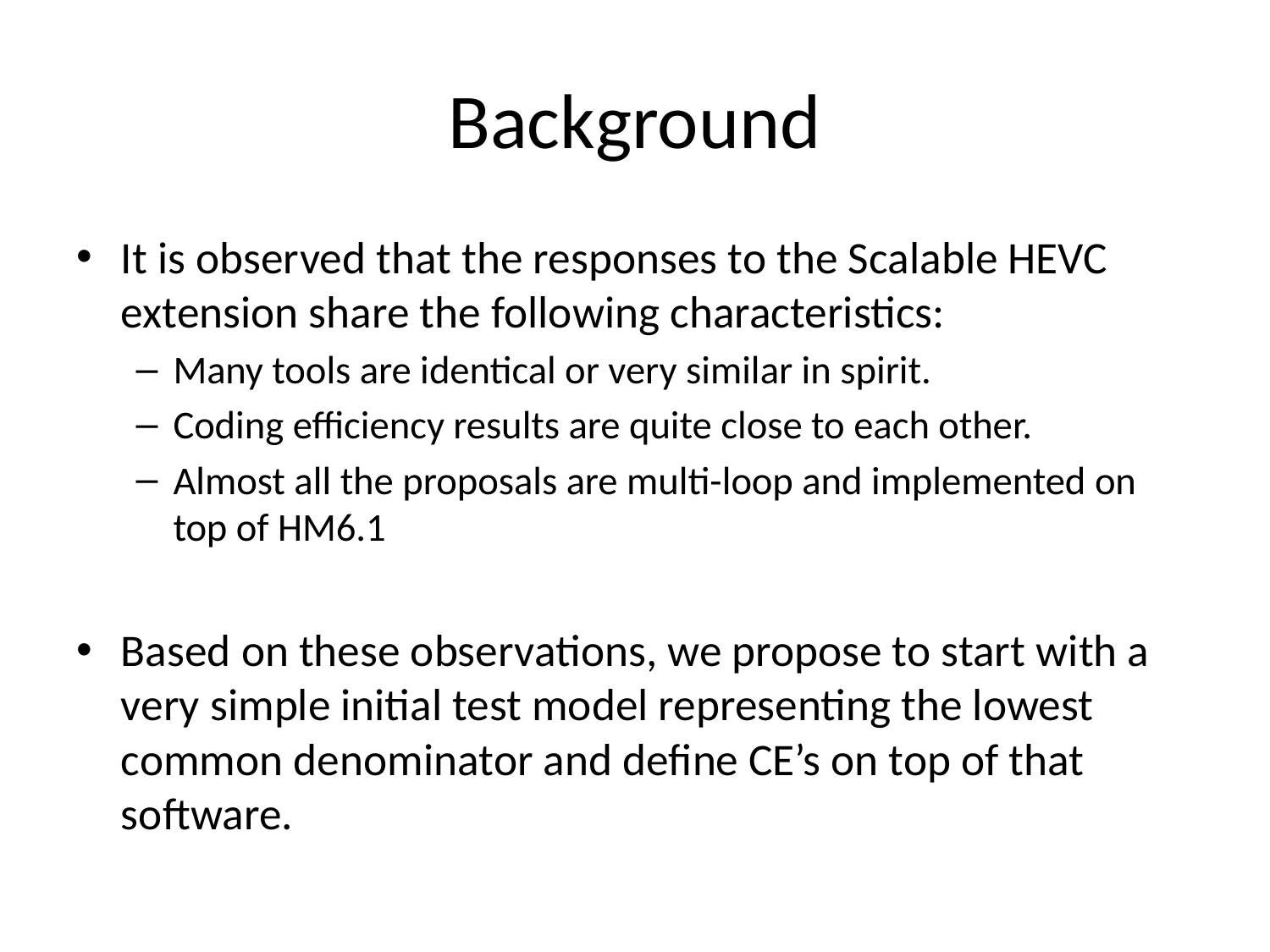

# Background
It is observed that the responses to the Scalable HEVC extension share the following characteristics:
Many tools are identical or very similar in spirit.
Coding efficiency results are quite close to each other.
Almost all the proposals are multi-loop and implemented on top of HM6.1

Based on these observations, we propose to start with a very simple initial test model representing the lowest common denominator and define CE’s on top of that software.